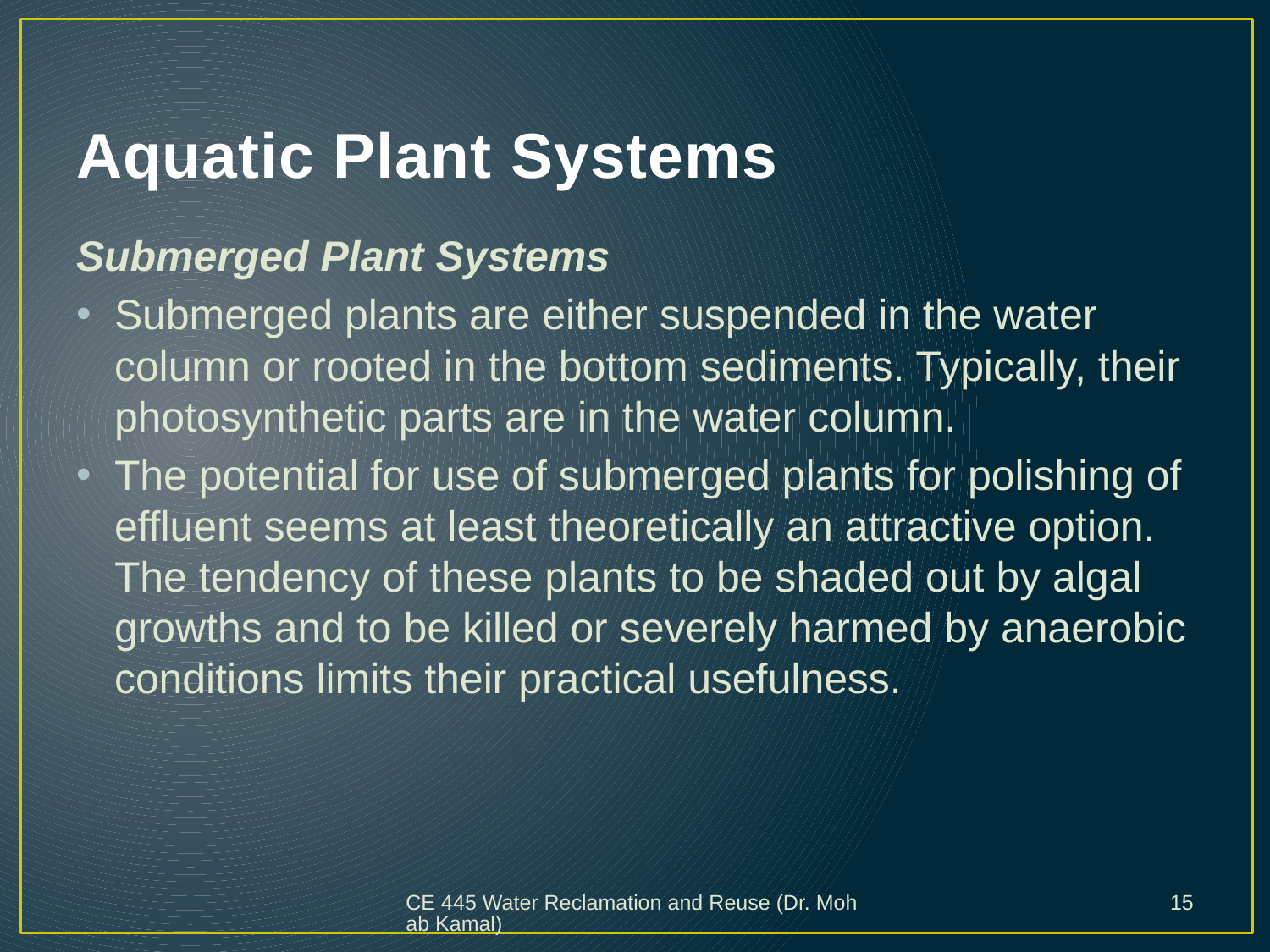

# Aquatic Plant Systems
Submerged Plant Systems
Submerged plants are either suspended in the water column or rooted in the bottom sediments. Typically, their photosynthetic parts are in the water column.
The potential for use of submerged plants for polishing of effluent seems at least theoretically an attractive option. The tendency of these plants to be shaded out by algal growths and to be killed or severely harmed by anaerobic conditions limits their practical usefulness.
CE 445 Water Reclamation and Reuse (Dr. Mohab Kamal)
15